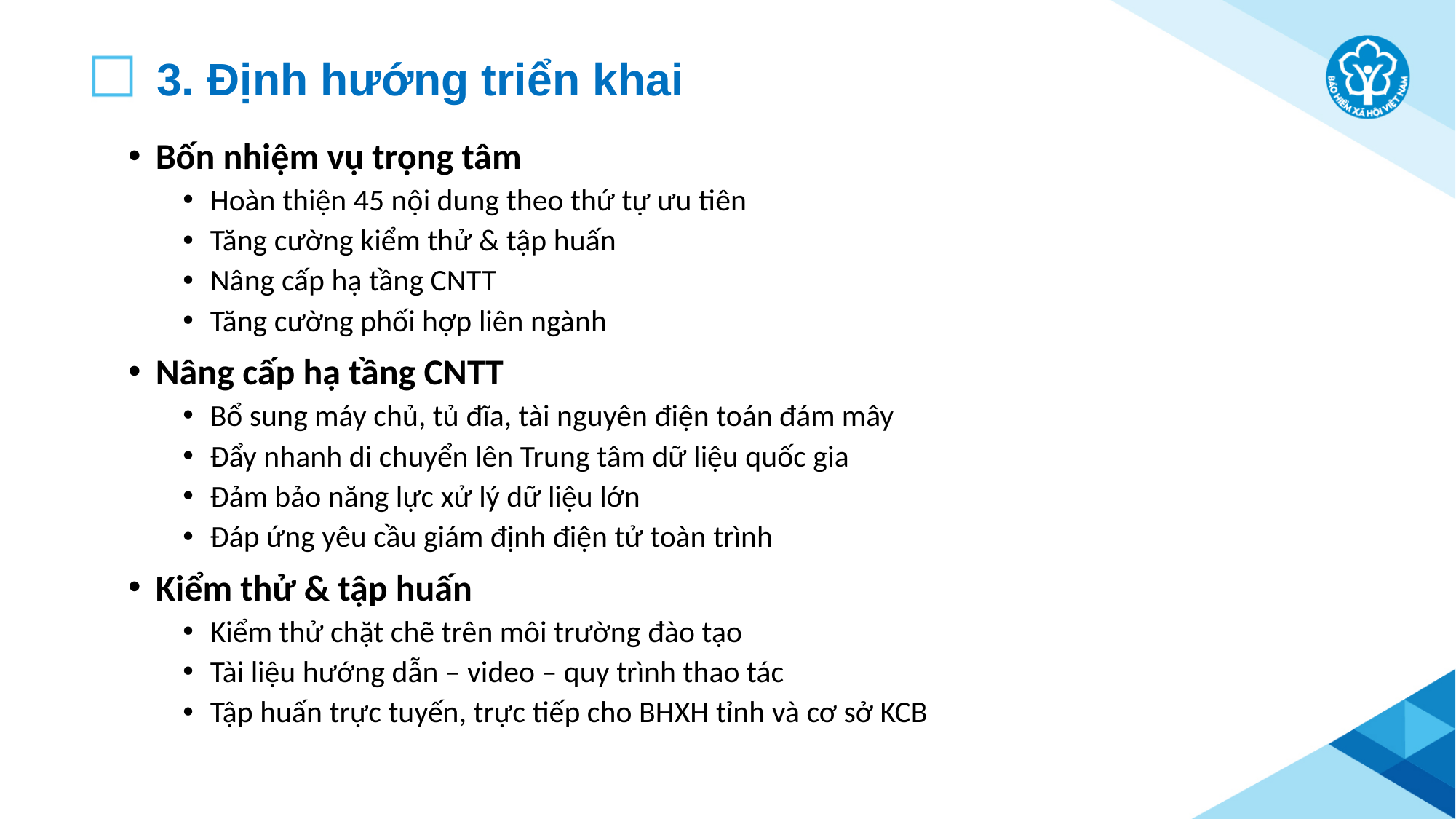

# 3. Định hướng triển khai
Bốn nhiệm vụ trọng tâm
Hoàn thiện 45 nội dung theo thứ tự ưu tiên
Tăng cường kiểm thử & tập huấn
Nâng cấp hạ tầng CNTT
Tăng cường phối hợp liên ngành
Nâng cấp hạ tầng CNTT
Bổ sung máy chủ, tủ đĩa, tài nguyên điện toán đám mây
Đẩy nhanh di chuyển lên Trung tâm dữ liệu quốc gia
Đảm bảo năng lực xử lý dữ liệu lớn
Đáp ứng yêu cầu giám định điện tử toàn trình
Kiểm thử & tập huấn
Kiểm thử chặt chẽ trên môi trường đào tạo
Tài liệu hướng dẫn – video – quy trình thao tác
Tập huấn trực tuyến, trực tiếp cho BHXH tỉnh và cơ sở KCB